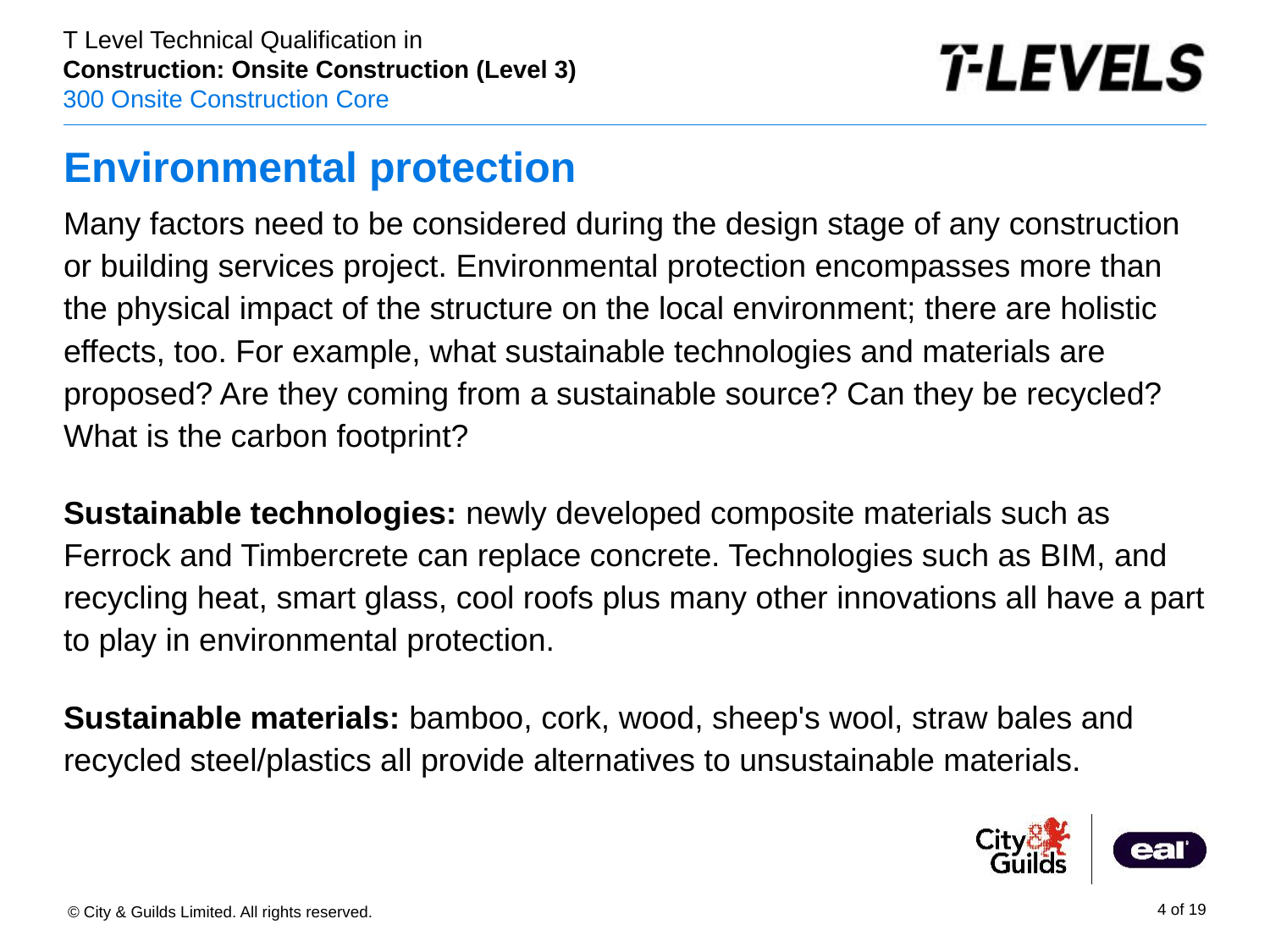

# Environmental protection
Many factors need to be considered during the design stage of any construction or building services project. Environmental protection encompasses more than the physical impact of the structure on the local environment; there are holistic effects, too. For example, what sustainable technologies and materials are proposed? Are they coming from a sustainable source? Can they be recycled? What is the carbon footprint?
Sustainable technologies: newly developed composite materials such as Ferrock and Timbercrete can replace concrete. Technologies such as BIM, and recycling heat, smart glass, cool roofs plus many other innovations all have a part to play in environmental protection.
Sustainable materials: bamboo, cork, wood, sheep's wool, straw bales and recycled steel/plastics all provide alternatives to unsustainable materials.